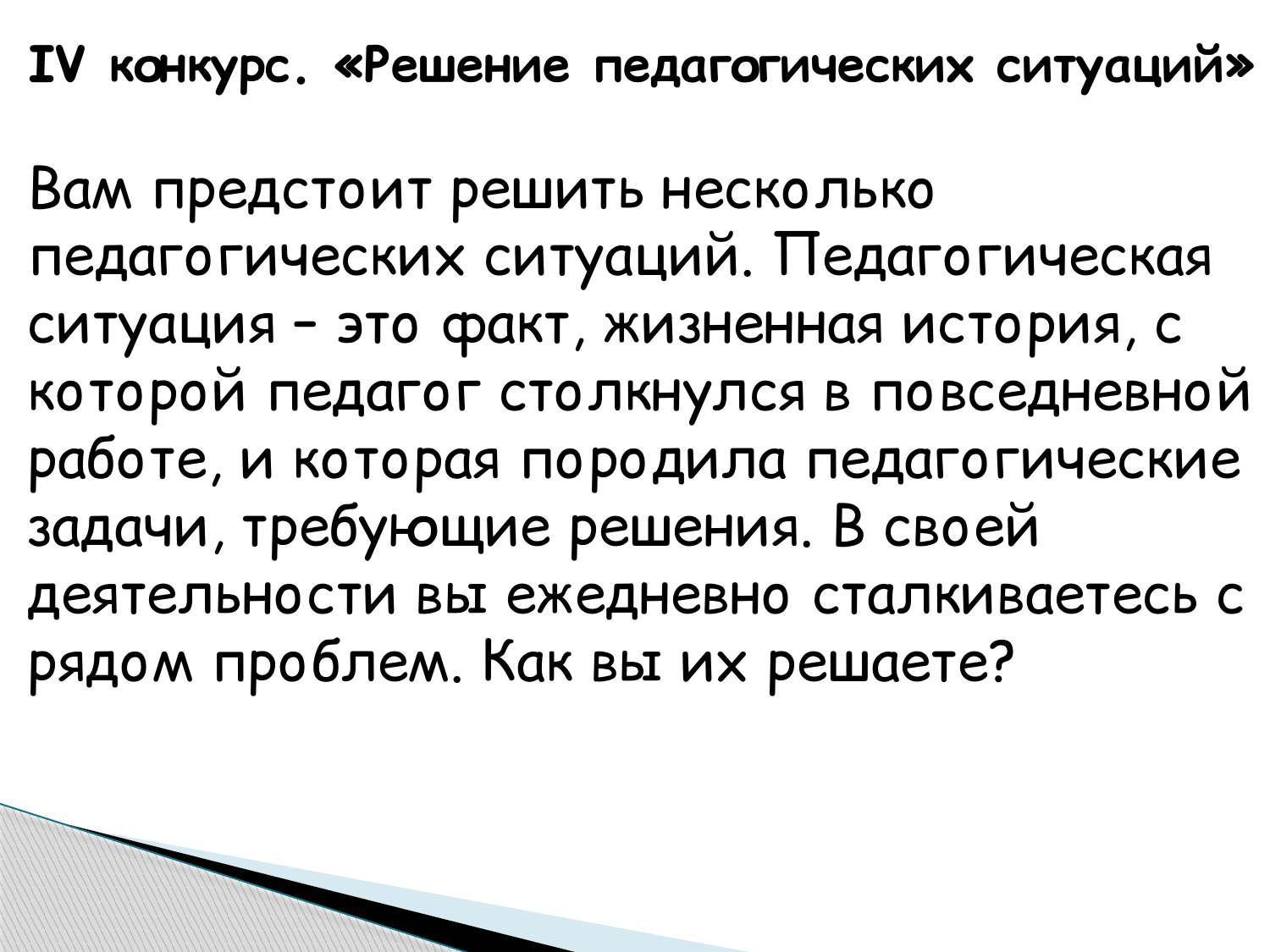

IV конкурс. «Решение педагогических ситуаций»

Вам предстоит решить несколько педагогических ситуаций. Педагогическая ситуация – это факт, жизненная история, с которой педагог столкнулся в повседневной работе, и которая породила педагогические задачи, требующие решения. В своей деятельности вы ежедневно сталкиваетесь с рядом проблем. Как вы их решаете?